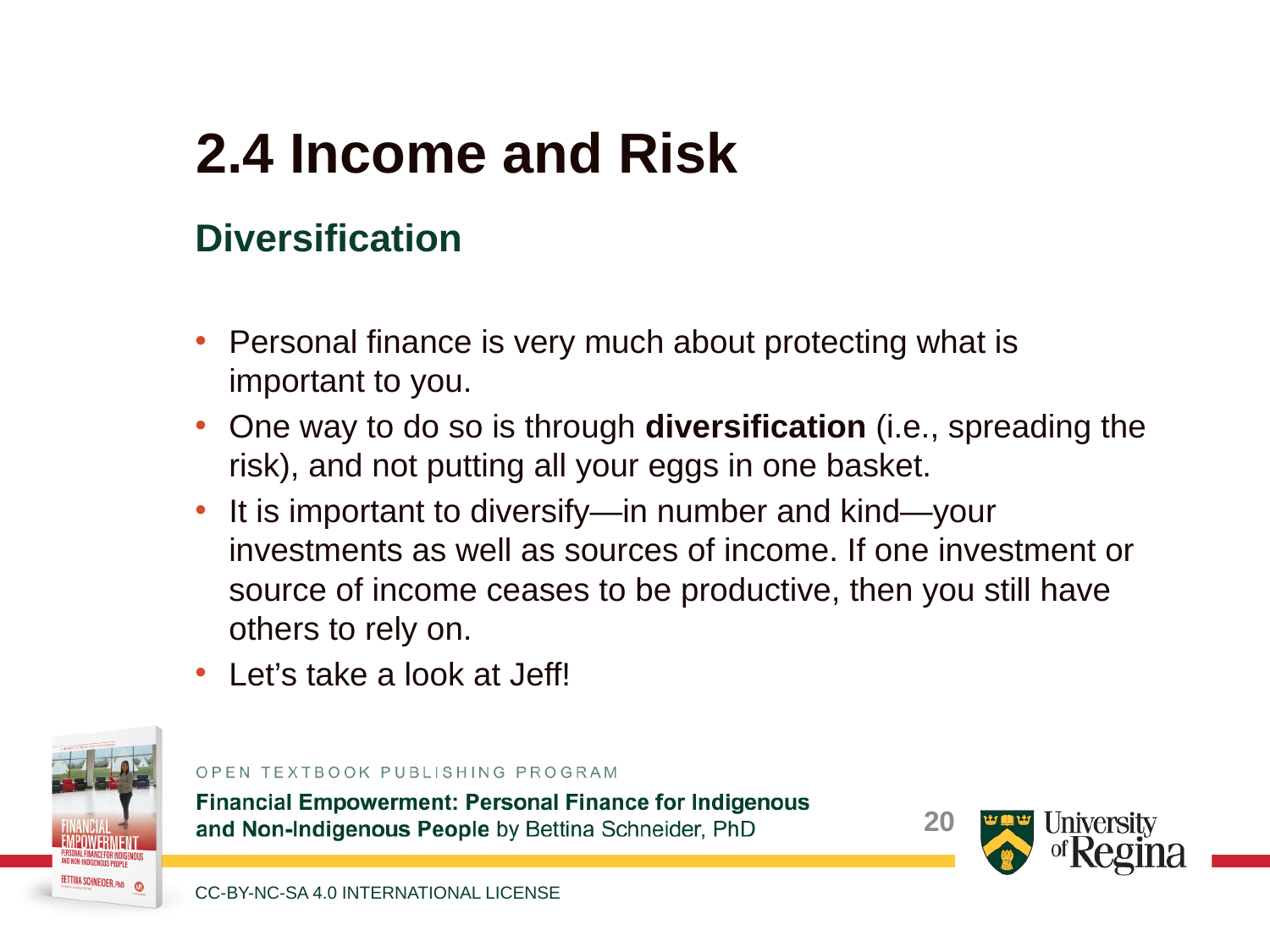

# 2.4 Income and Risk
Diversification
Personal finance is very much about protecting what is important to you.
One way to do so is through diversification (i.e., spreading the risk), and not putting all your eggs in one basket.
It is important to diversify—in number and kind—your investments as well as sources of income. If one investment or source of income ceases to be productive, then you still have others to rely on.
Let’s take a look at Jeff!
CC-BY-NC-SA 4.0 INTERNATIONAL LICENSE